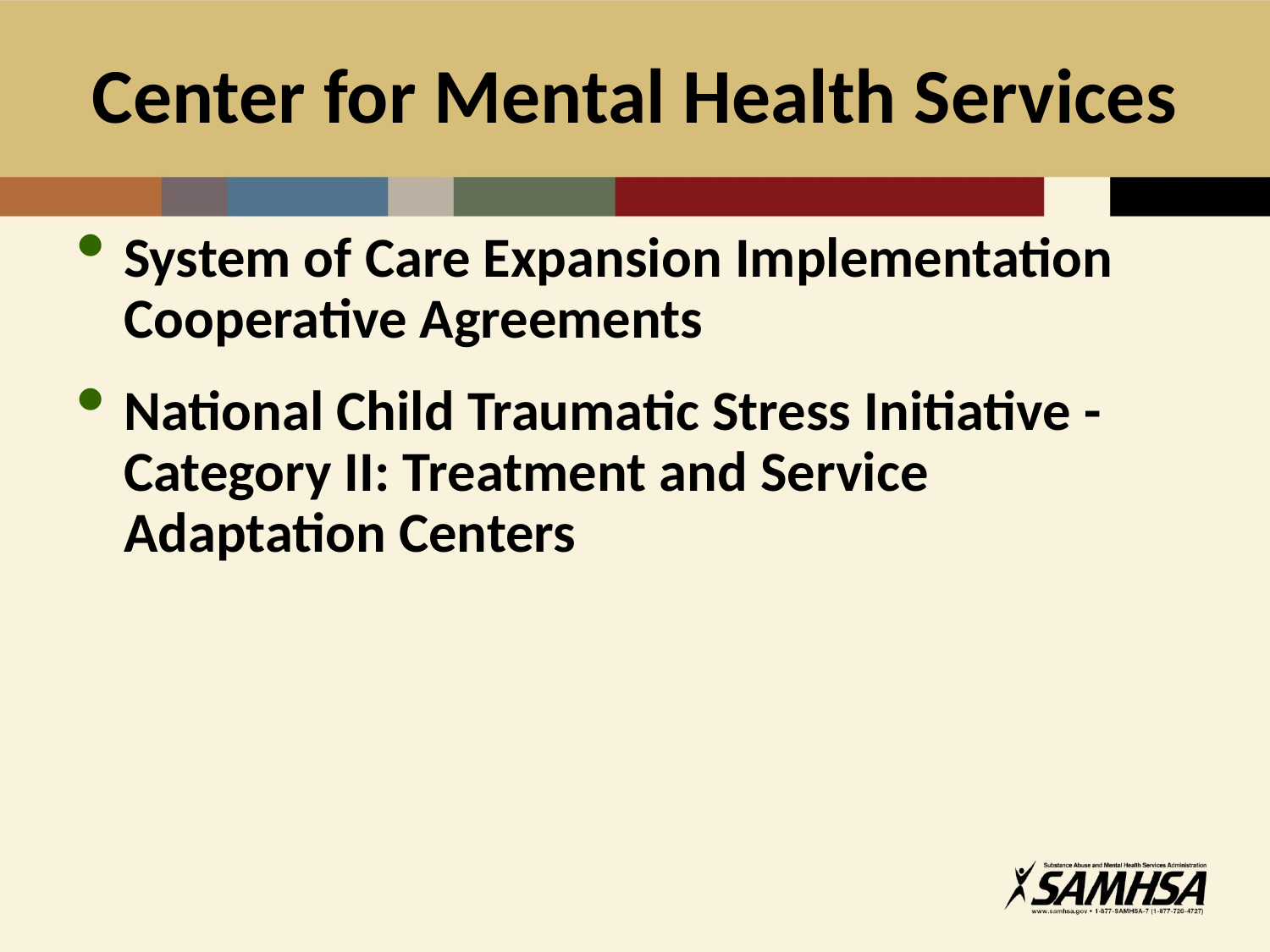

# Center for Mental Health Services
System of Care Expansion Implementation Cooperative Agreements
National Child Traumatic Stress Initiative - Category II: Treatment and Service Adaptation Centers